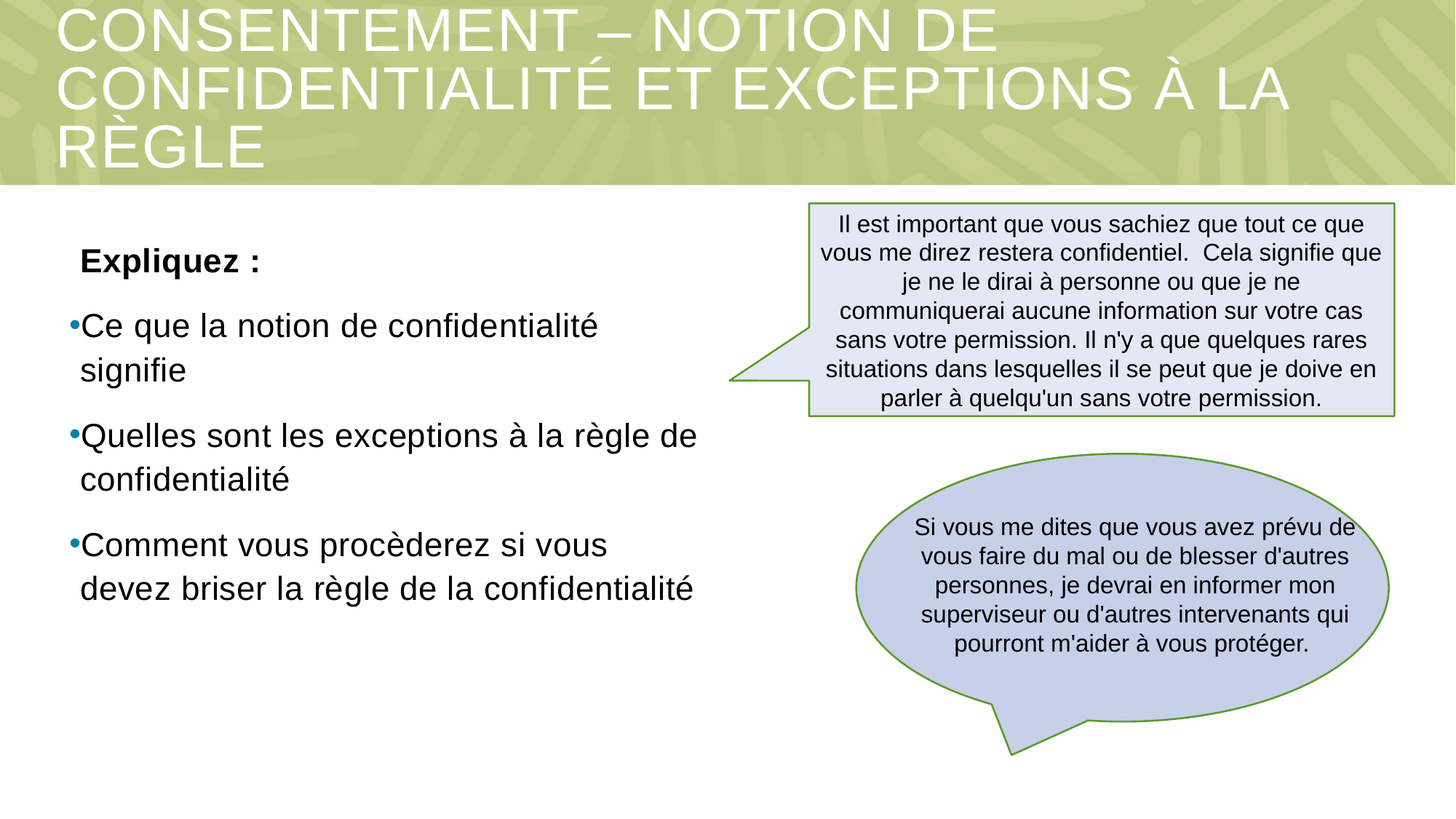

# Consentement – Notion de confidentialité et exceptions à la règle
Il est important que vous sachiez que tout ce que vous me direz restera confidentiel.  Cela signifie que je ne le dirai à personne ou que je ne communiquerai aucune information sur votre cas sans votre permission. Il n'y a que quelques rares situations dans lesquelles il se peut que je doive en parler à quelqu'un sans votre permission.
Expliquez :
Ce que la notion de confidentialité signifie
Quelles sont les exceptions à la règle de confidentialité
Comment vous procèderez si vous devez briser la règle de la confidentialité

Si vous me dites que vous avez prévu de vous faire du mal ou de blesser d'autres personnes, je devrai en informer mon superviseur ou d'autres intervenants qui pourront m'aider à vous protéger.